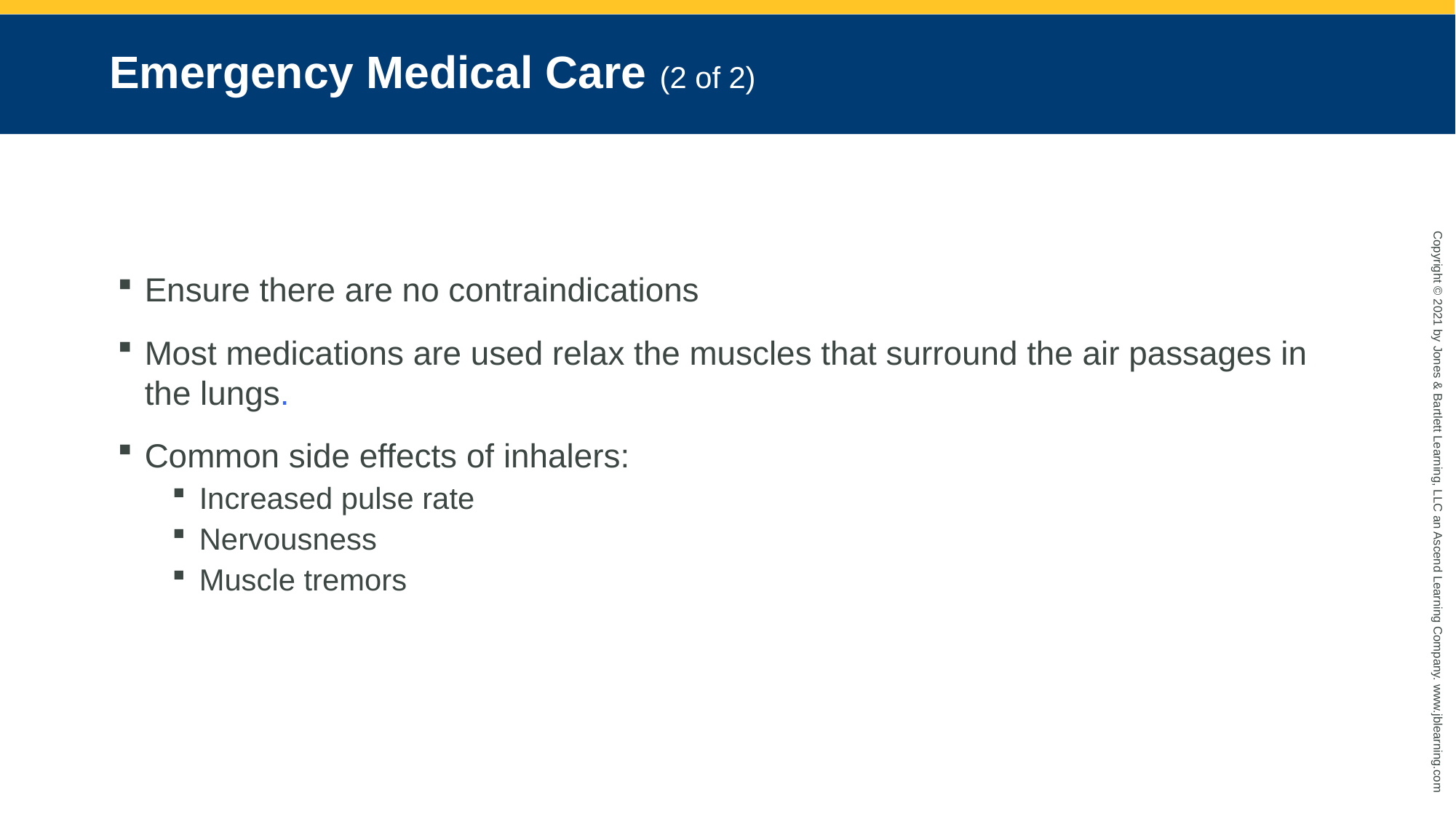

# Emergency Medical Care (2 of 2)
Ensure there are no contraindications
Most medications are used relax the muscles that surround the air passages in the lungs.
Common side effects of inhalers:
Increased pulse rate
Nervousness
Muscle tremors